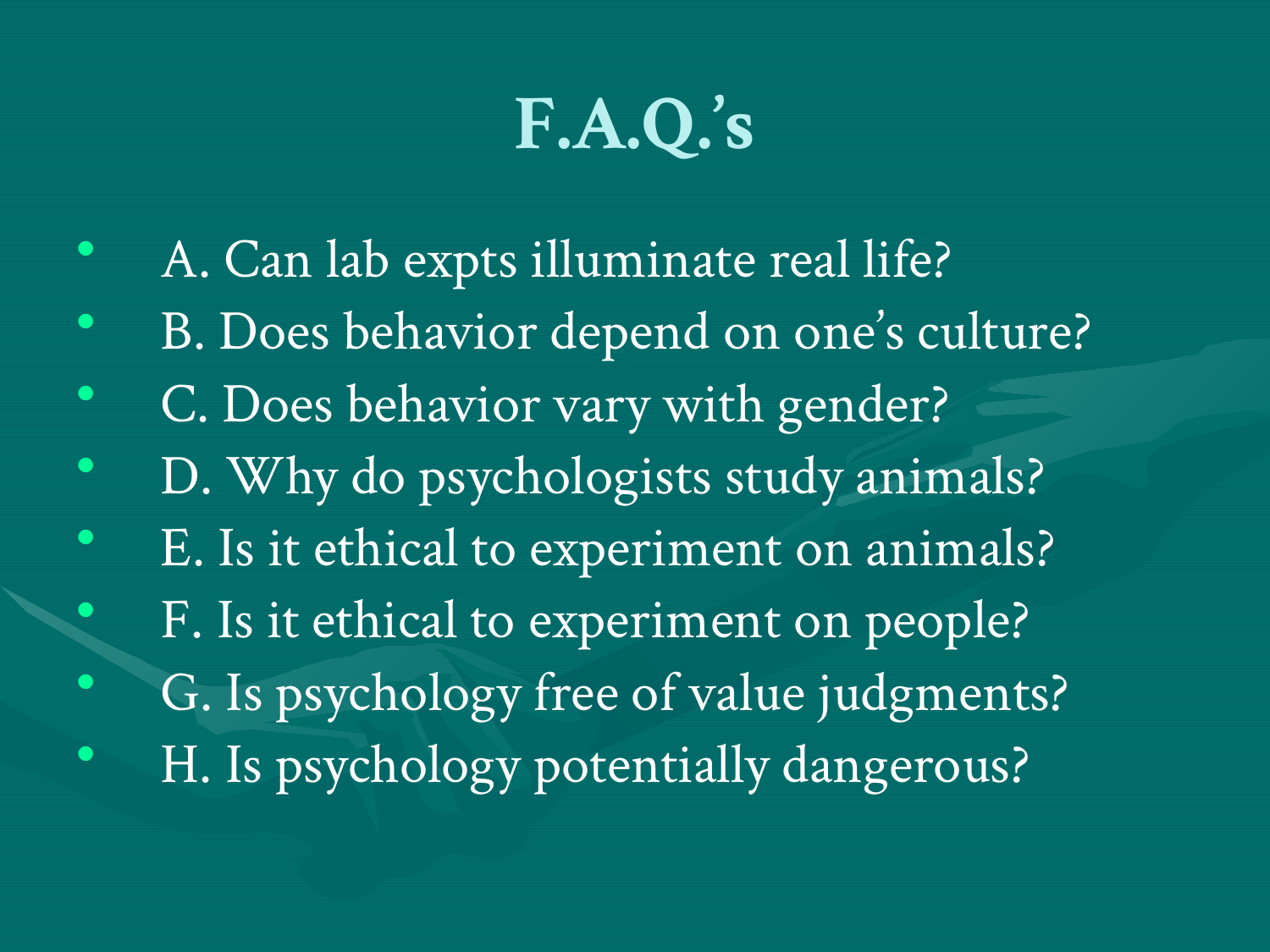

# F.A.Q.’s
A. Can lab expts illuminate real life?
B. Does behavior depend on one’s culture?
C. Does behavior vary with gender?
D. Why do psychologists study animals?
E. Is it ethical to experiment on animals?
F. Is it ethical to experiment on people?
G. Is psychology free of value judgments?
H. Is psychology potentially dangerous?